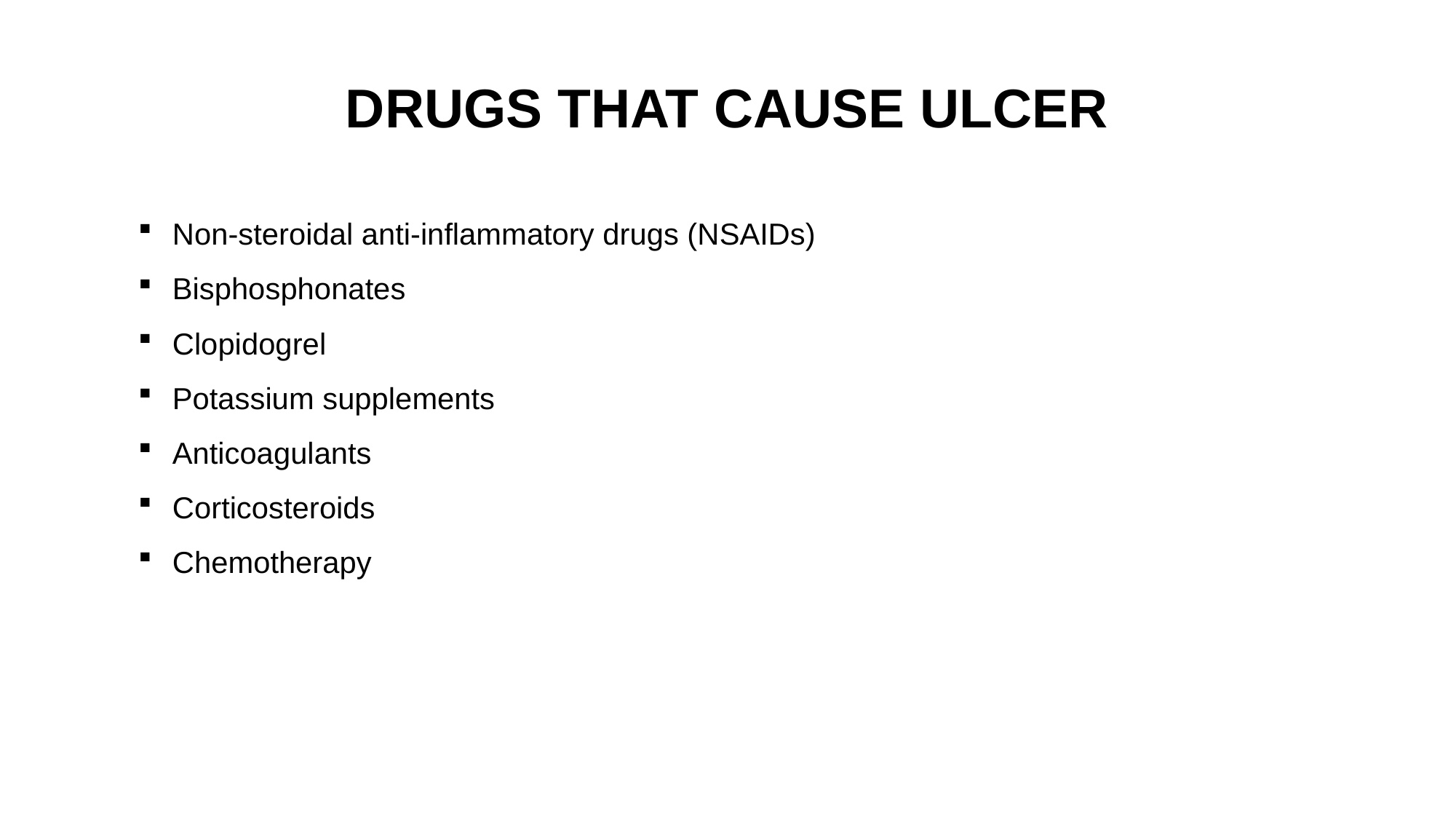

# DRUGS THAT CAUSE ULCER
Non-steroidal anti-inflammatory drugs (NSAIDs)
Bisphosphonates
Clopidogrel
Potassium supplements
Anticoagulants
Corticosteroids
Chemotherapy